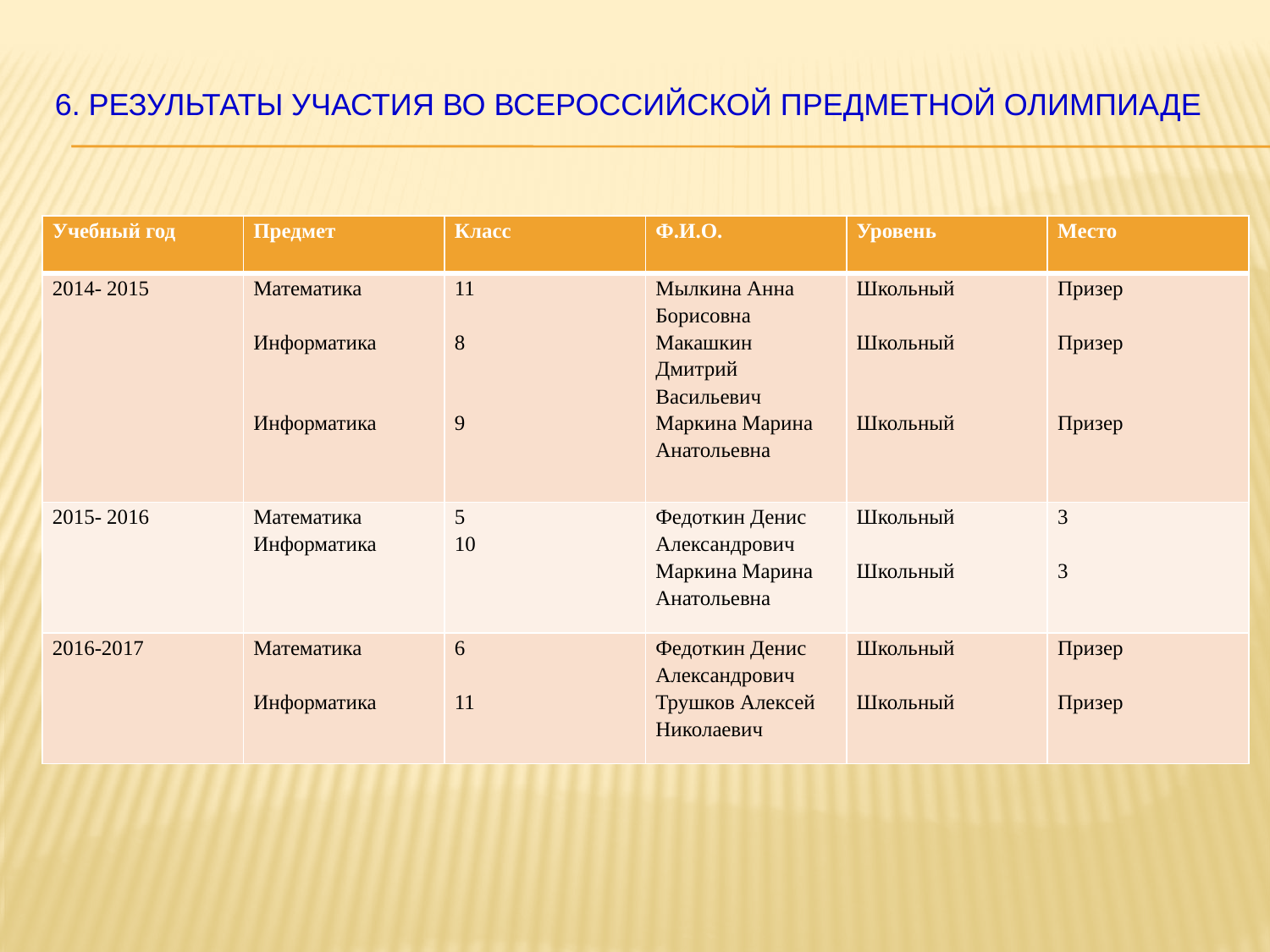

# 6. Результаты участия во всероссийской предметной олимпиаде
| Учебный год | Предмет | Класс | Ф.И.О. | Уровень | Место |
| --- | --- | --- | --- | --- | --- |
| 2014- 2015 | Математика Информатика Информатика | 11 8 9 | Мылкина Анна Борисовна Макашкин Дмитрий Васильевич Маркина Марина Анатольевна | Школьный Школьный Школьный | Призер Призер Призер |
| 2015- 2016 | Математика Информатика | 5 10 | Федоткин Денис Александрович Маркина Марина Анатольевна | Школьный Школьный | 3 3 |
| 2016-2017 | Математика Информатика | 6 11 | Федоткин Денис Александрович Трушков Алексей Николаевич | Школьный Школьный | Призер Призер |